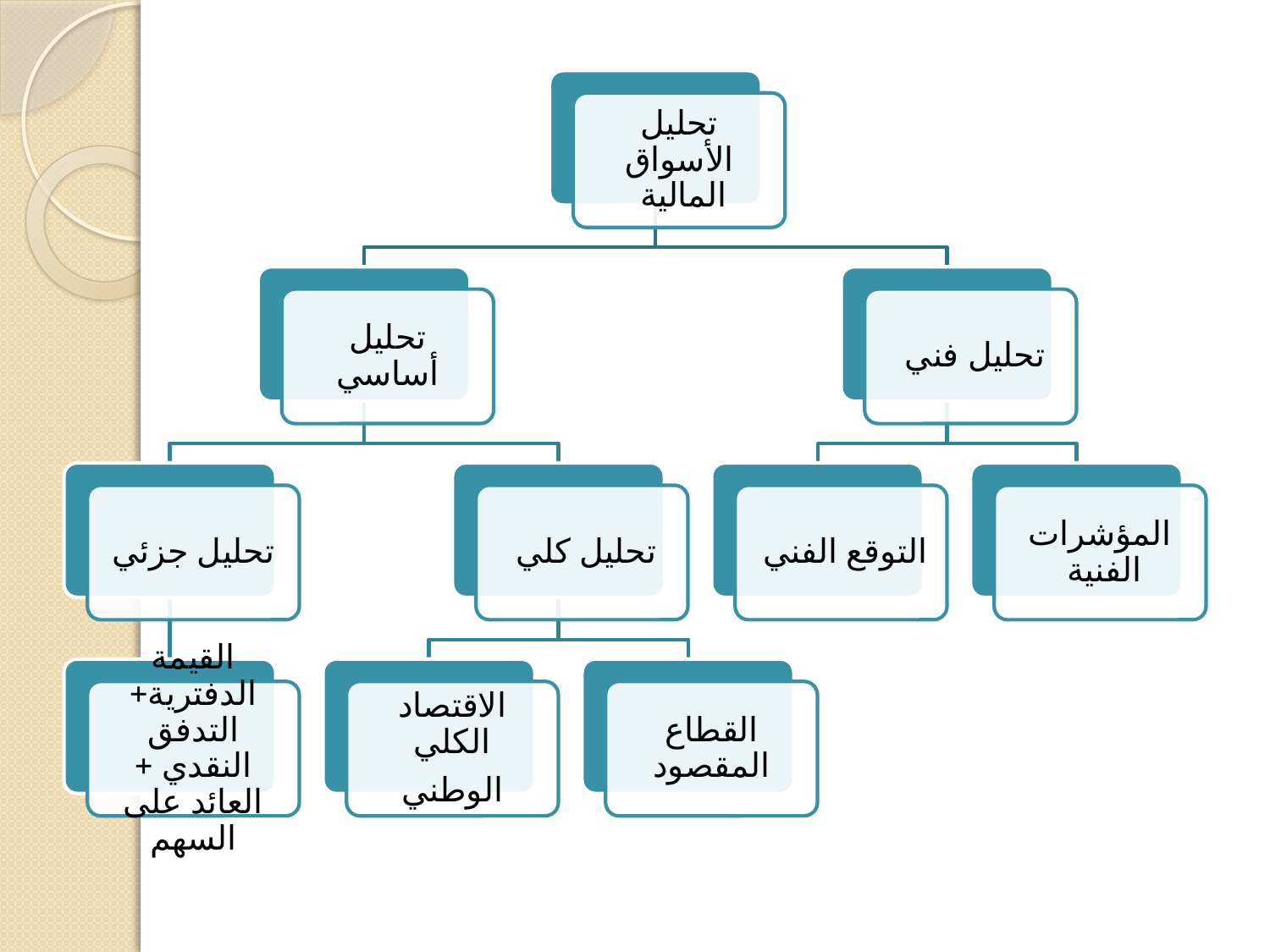

تحليل الأسواق المالية
تحليل أساسي
تحليل جزئي
القيمة الدفترية+ التدفق النقدي + العائد على السهم
تحليل كلي
الاقتصاد الكلي
الوطني
القطاع المقصود
تحليل فني
التوقع الفني
المؤشرات الفنية
#